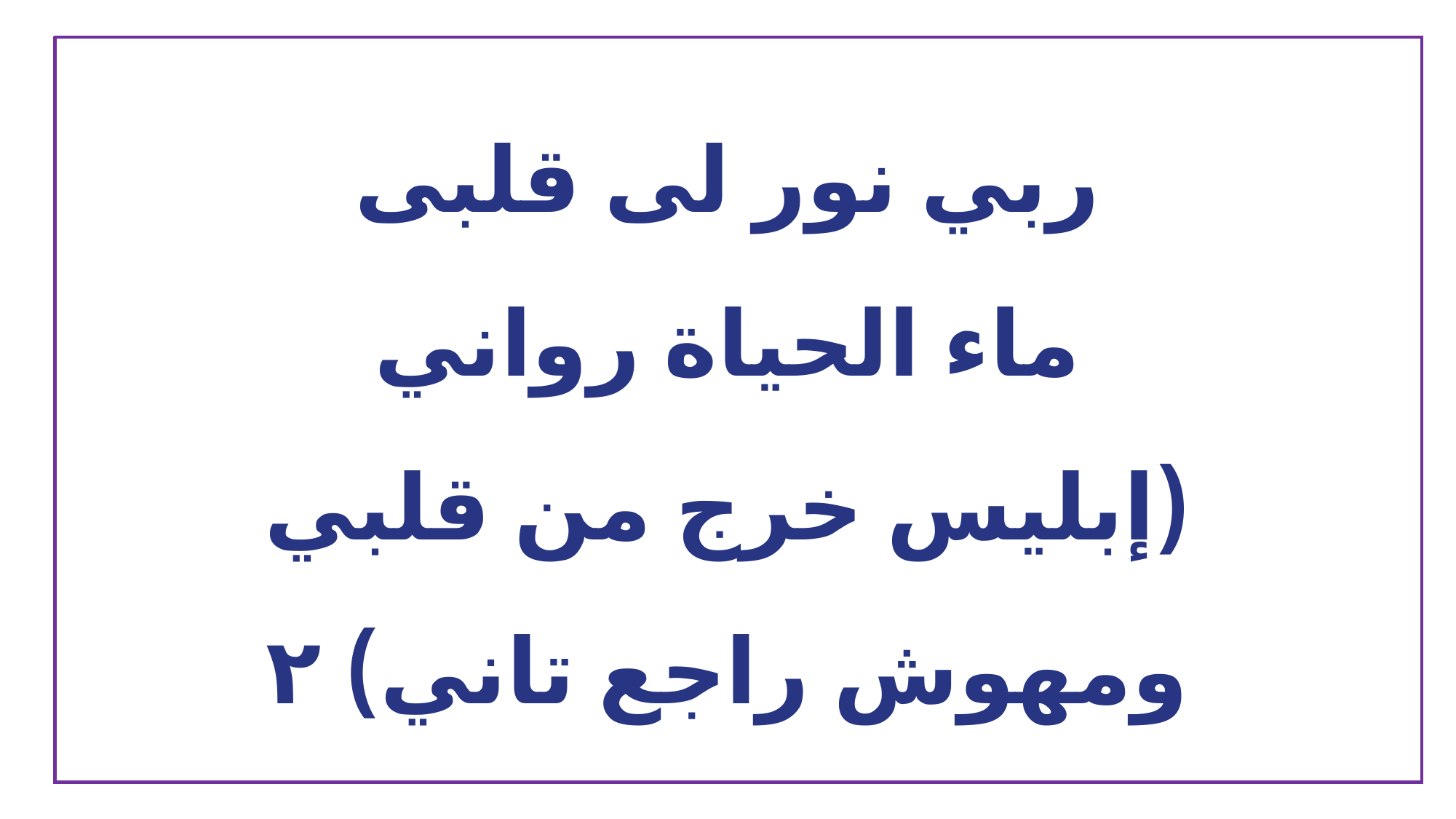

ربي نور لى قلبى
ماء الحياة رواني
(إبليس خرج من قلبي
ومهوش راجع تاني) ٢